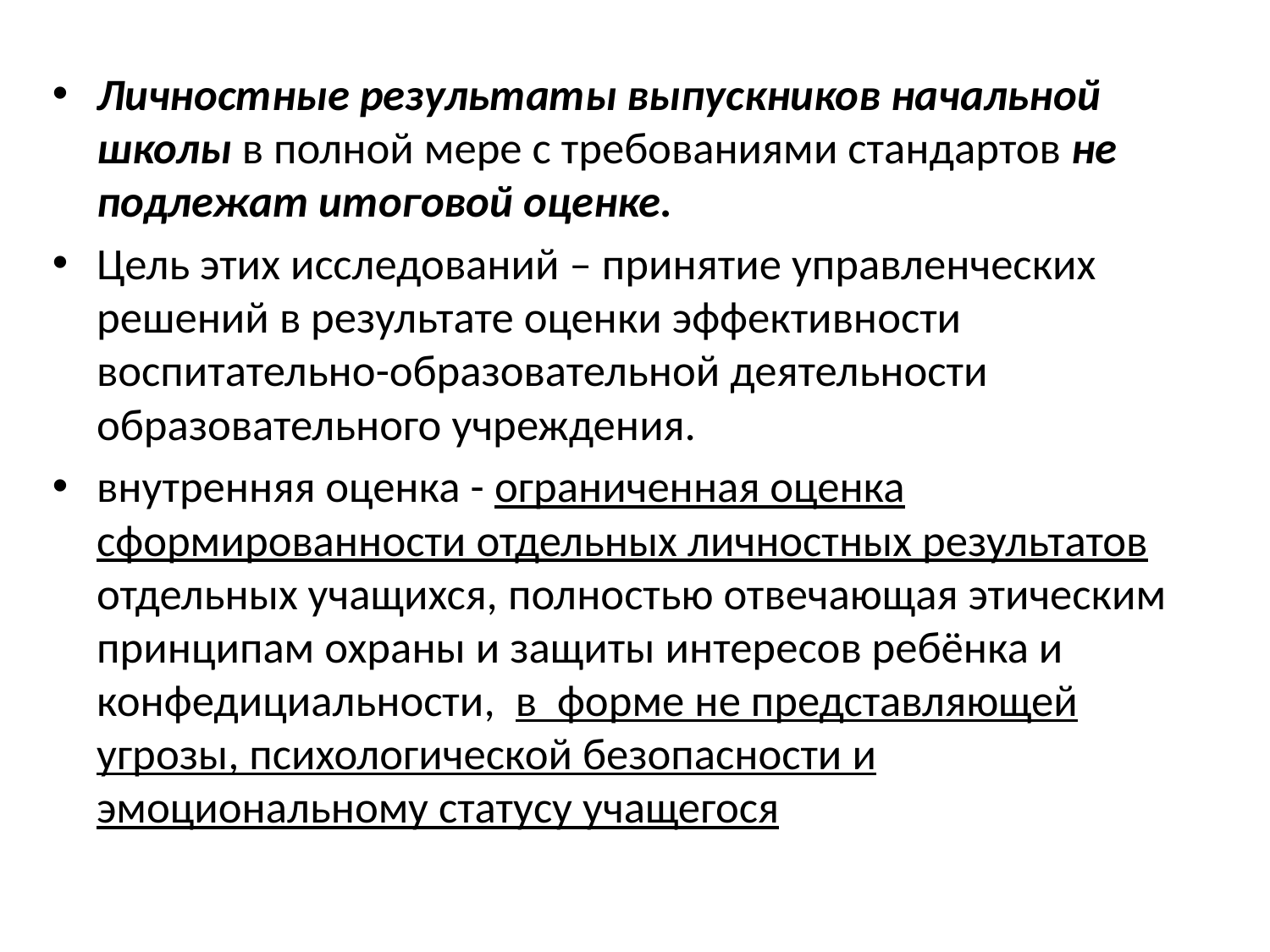

Личностные результаты выпускников начальной школы в полной мере с требованиями стандартов не подлежат итоговой оценке.
Цель этих исследований – принятие управленческих решений в результате оценки эффективности воспитательно-образовательной деятельности образовательного учреждения.
внутренняя оценка - ограниченная оценка сформированности отдельных личностных результатов отдельных учащихся, полностью отвечающая этическим принципам охраны и защиты интересов ребёнка и  конфедициальности,  в  форме не представляющей угрозы, психологической безопасности и эмоциональному статусу учащегося